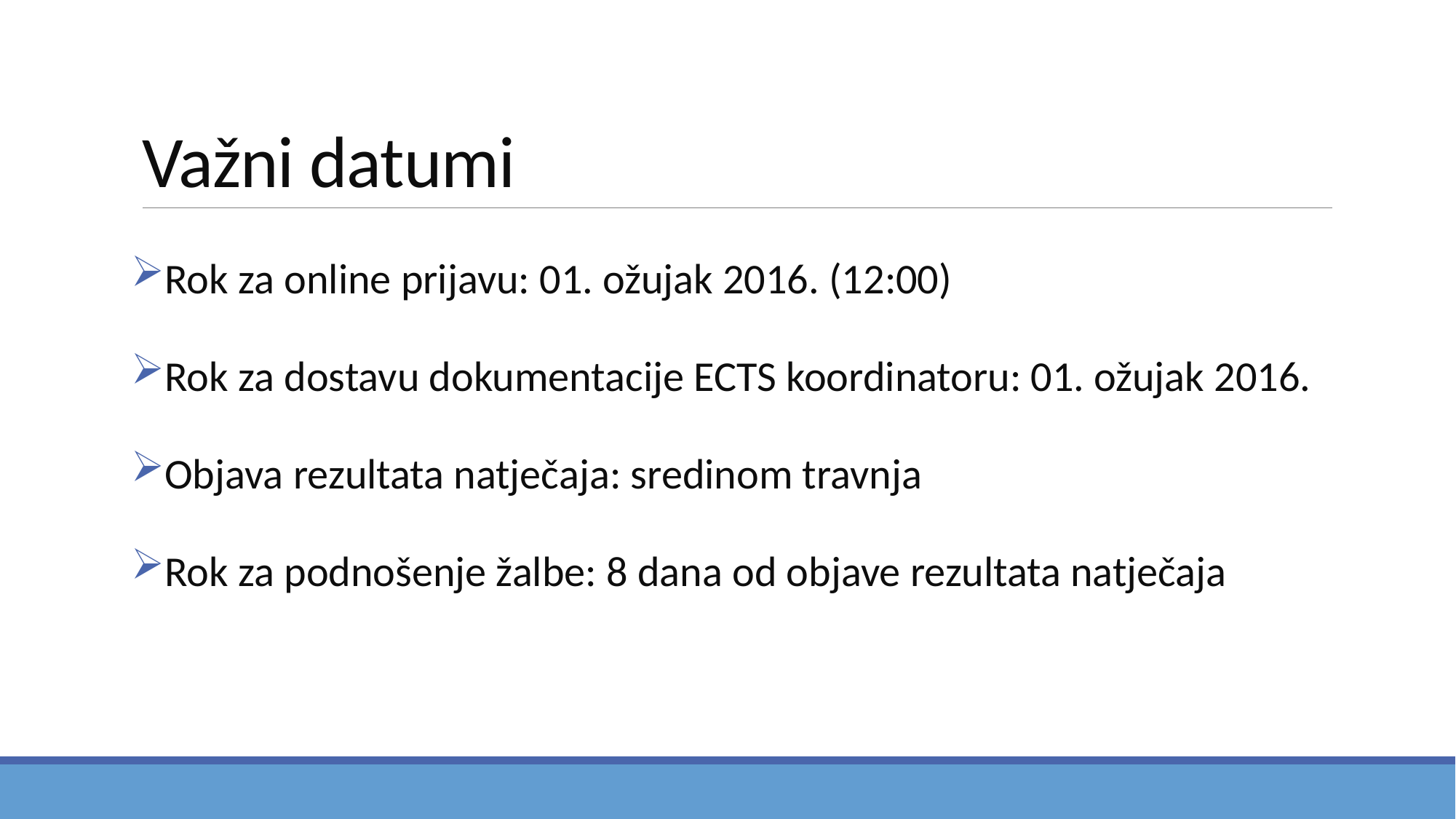

# Važni datumi
Rok za online prijavu: 01. ožujak 2016. (12:00)
Rok za dostavu dokumentacije ECTS koordinatoru: 01. ožujak 2016.
Objava rezultata natječaja: sredinom travnja
Rok za podnošenje žalbe: 8 dana od objave rezultata natječaja